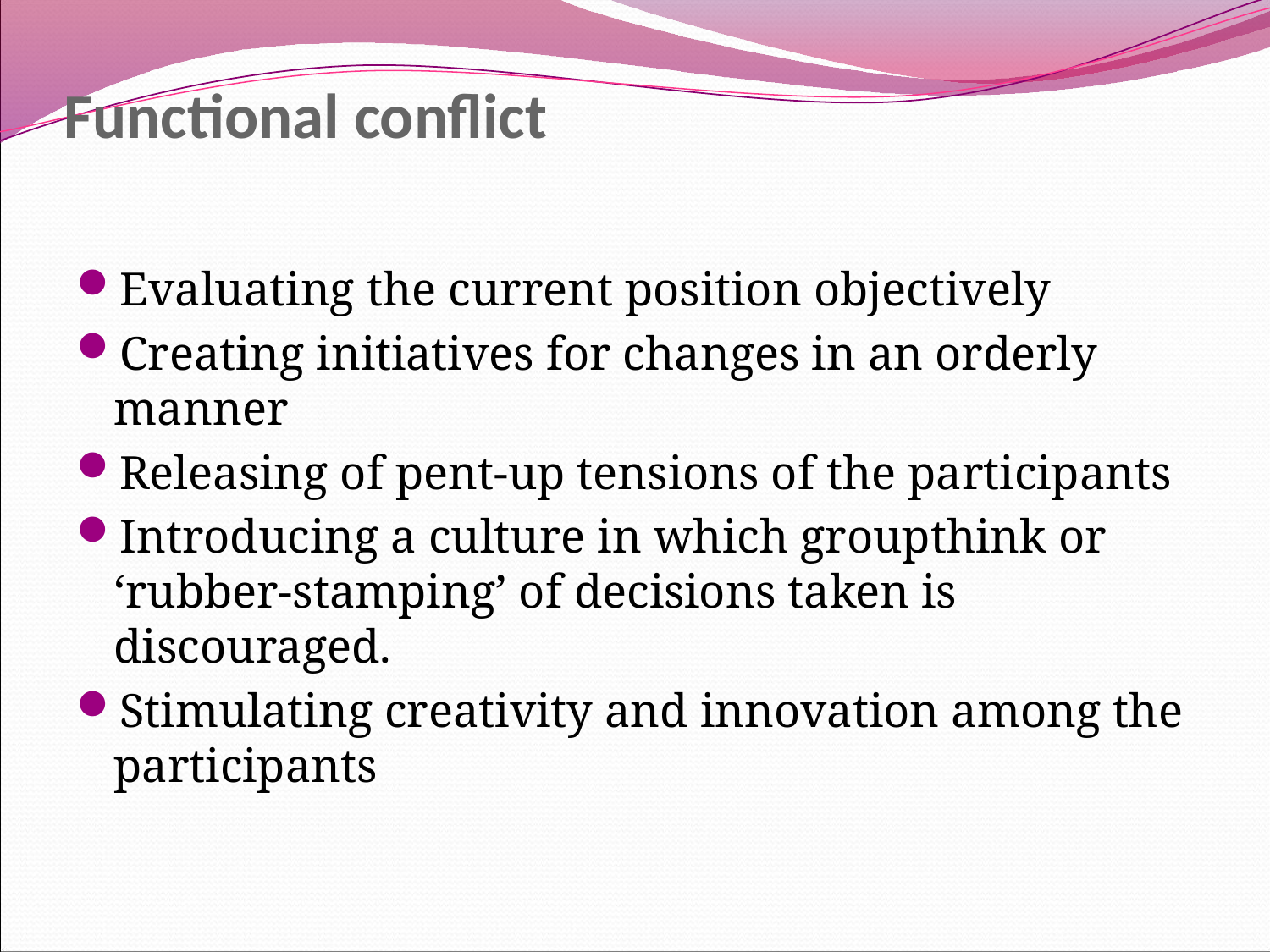

# Functional conflict
Evaluating the current position objectively
Creating initiatives for changes in an orderly manner
Releasing of pent-up tensions of the participants
Introducing a culture in which groupthink or ‘rubber-stamping’ of decisions taken is discouraged.
Stimulating creativity and innovation among the participants